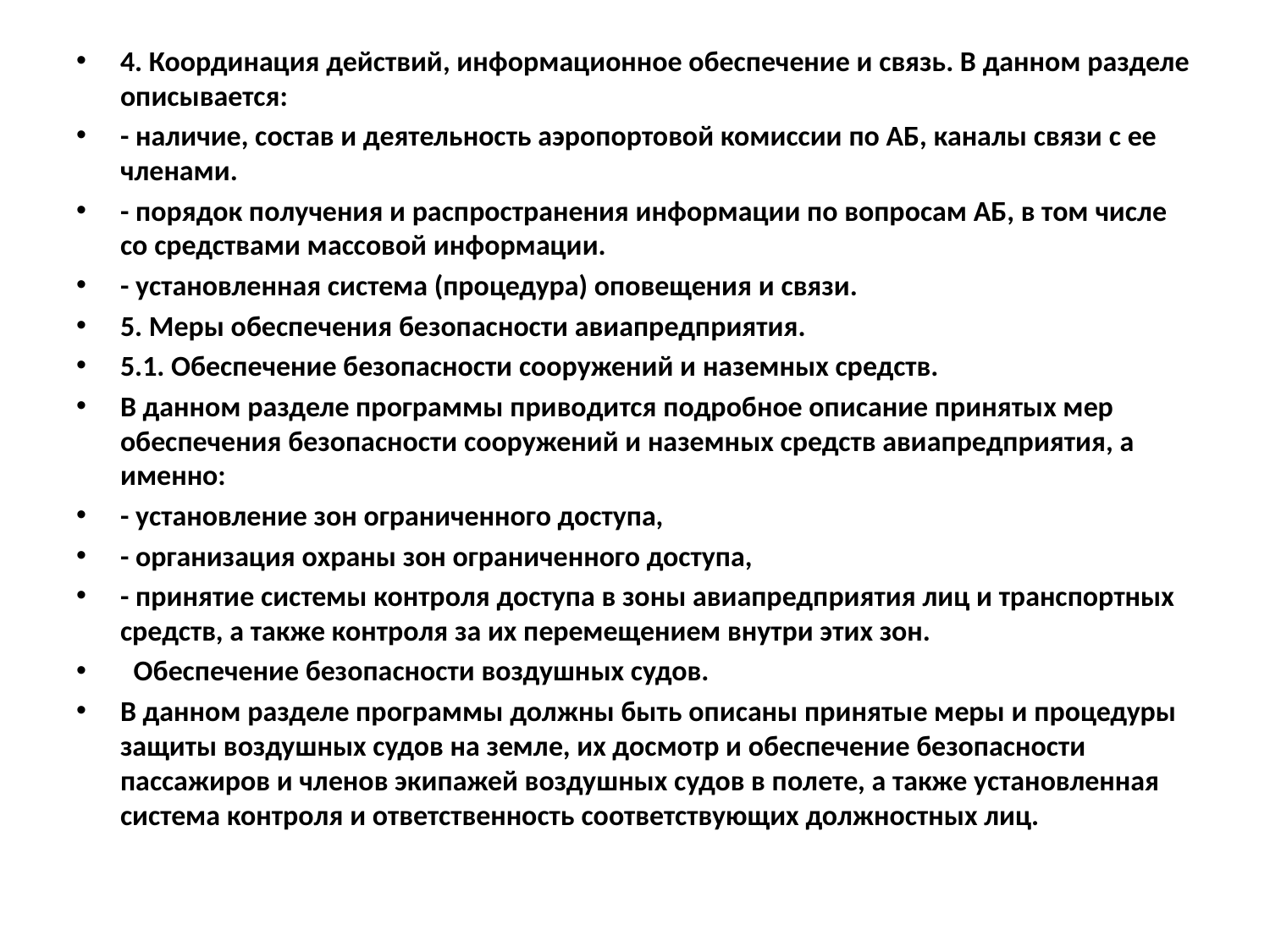

4. Координация действий, информационное обеспечение и связь. В данном разделе описывается:
- наличие, состав и деятельность аэропортовой комиссии по АБ, каналы связи с ее членами.
- порядок получения и распространения информации по вопросам АБ, в том числе со средствами массовой информации.
- установленная система (процедура) оповещения и связи.
5. Меры обеспечения безопасности авиапредприятия.
5.1. Обеспечение безопасности сооружений и наземных средств.
В данном разделе программы приводится подробное описание принятых мер обеспечения безопасности сооружений и наземных средств авиапредприятия, а именно:
- установление зон ограниченного доступа,
- организация охраны зон ограниченного доступа,
- принятие системы контроля доступа в зоны авиапредприятия лиц и транспортных средств, а также контроля за их перемещением внутри этих зон.
  Обеспечение безопасности воздушных судов.
В данном разделе программы должны быть описаны принятые меры и процедуры защиты воздушных судов на земле, их досмотр и обеспечение безопасности пассажиров и членов экипажей воздушных судов в полете, а также установленная система контроля и ответственность соответствующих должностных лиц.